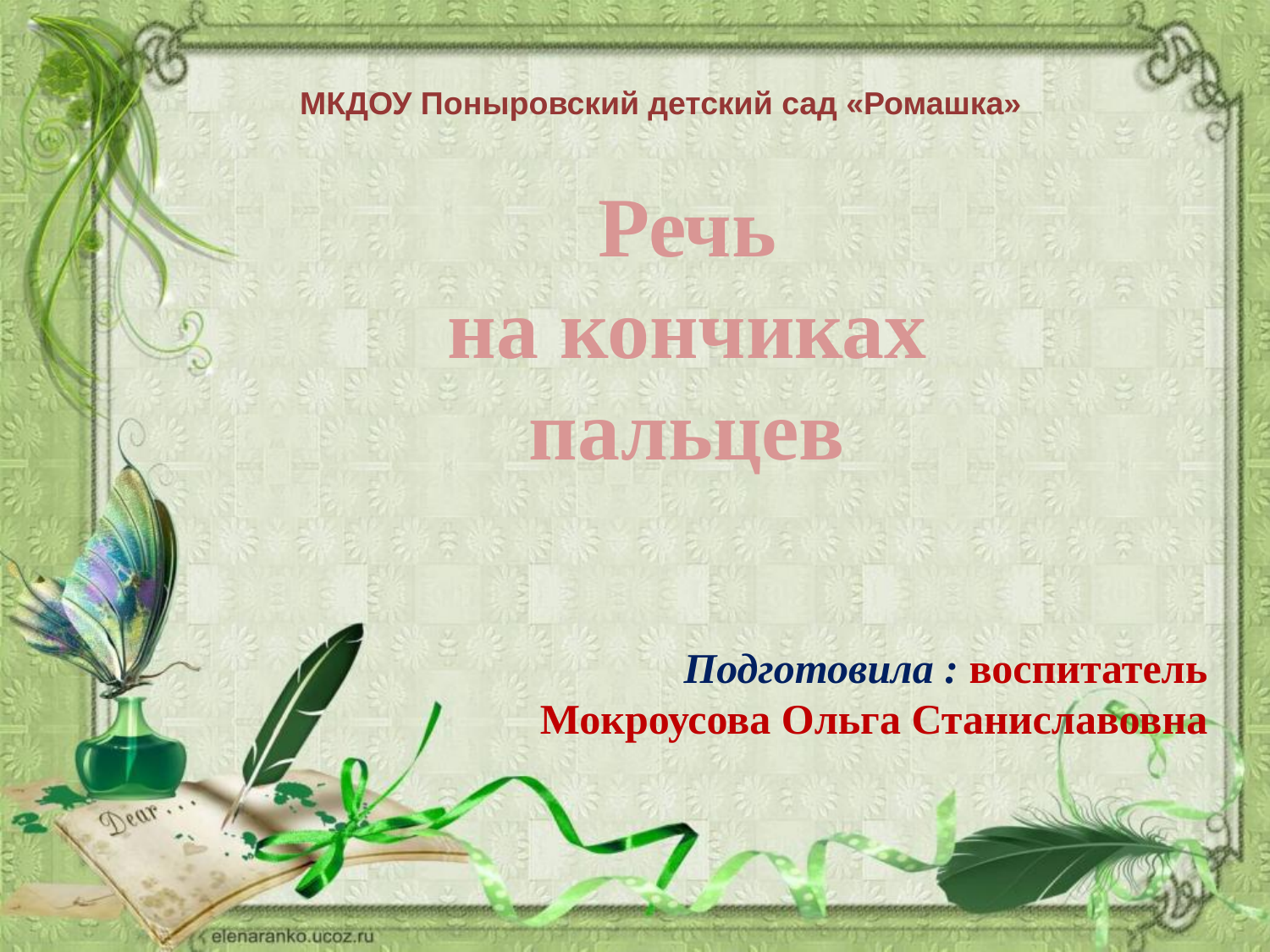

МКДОУ Поныровский детский сад «Ромашка»
Речь
на кончиках пальцев
Подготовила : воспитатель
Мокроусова Ольга Станиславовна